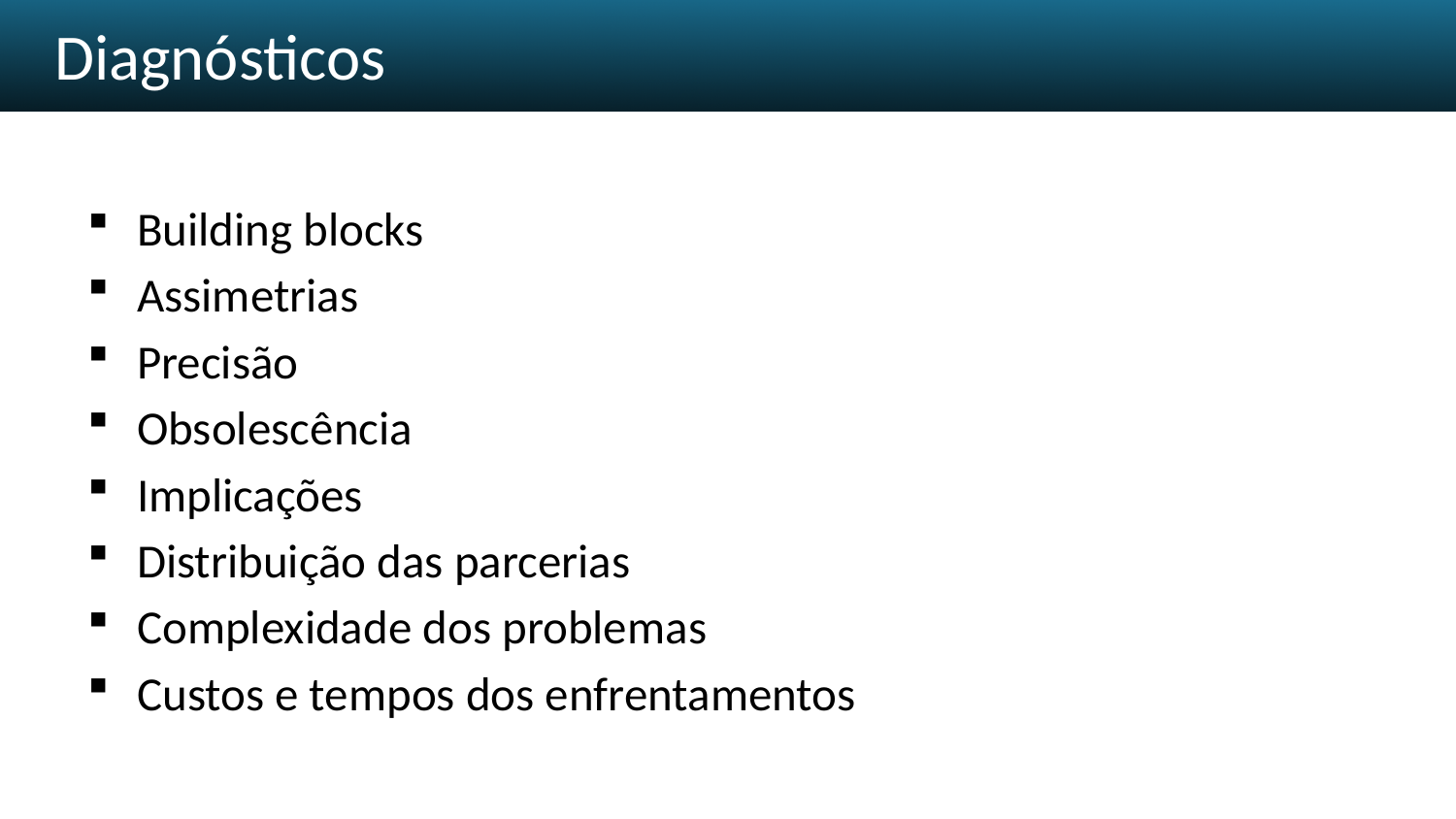

# Diagnósticos
Building blocks
Assimetrias
Precisão
Obsolescência
Implicações
Distribuição das parcerias
Complexidade dos problemas
Custos e tempos dos enfrentamentos